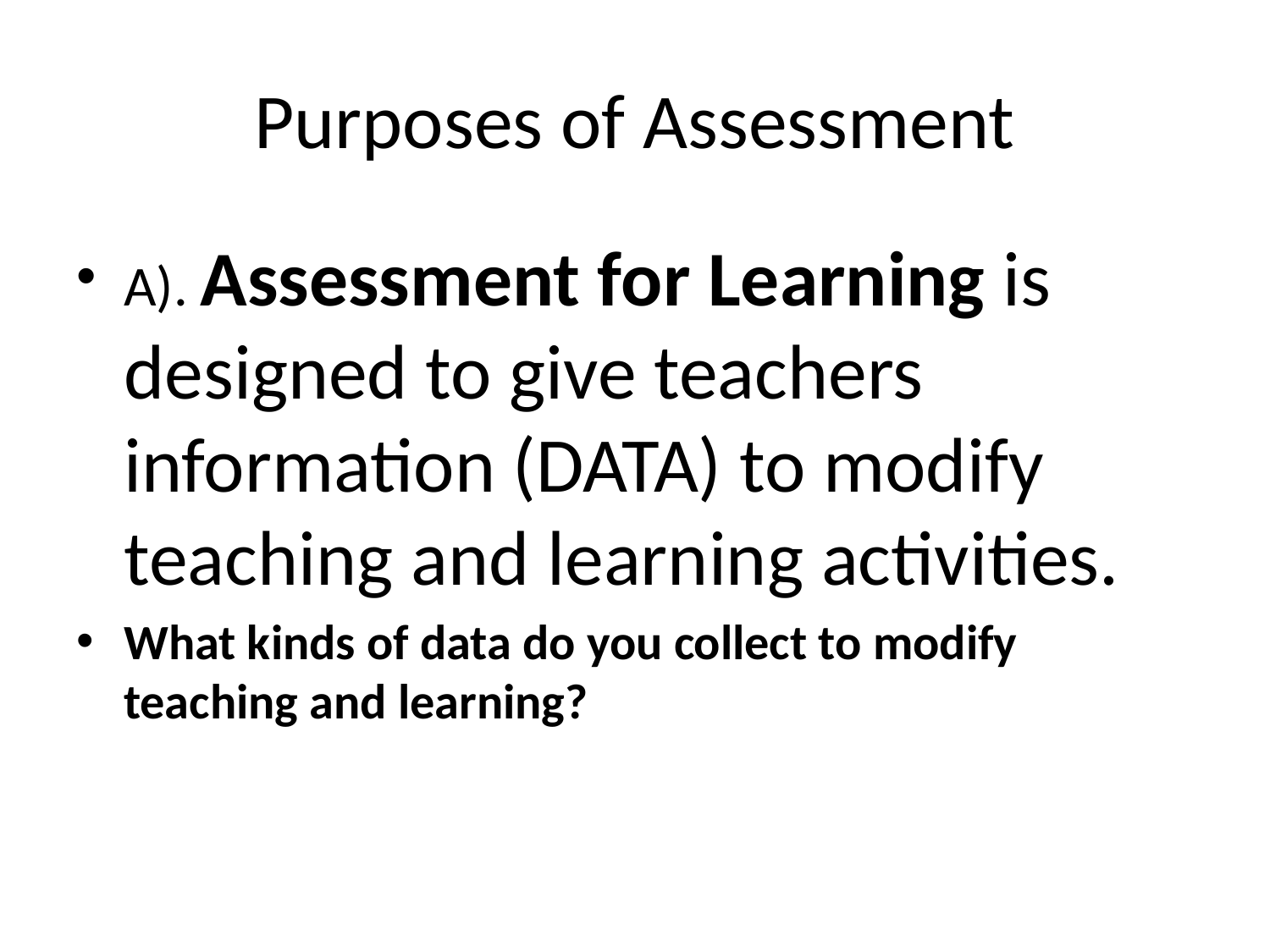

# Purposes of Assessment
A). Assessment for Learning is designed to give teachers information (DATA) to modify teaching and learning activities.
What kinds of data do you collect to modify teaching and learning?